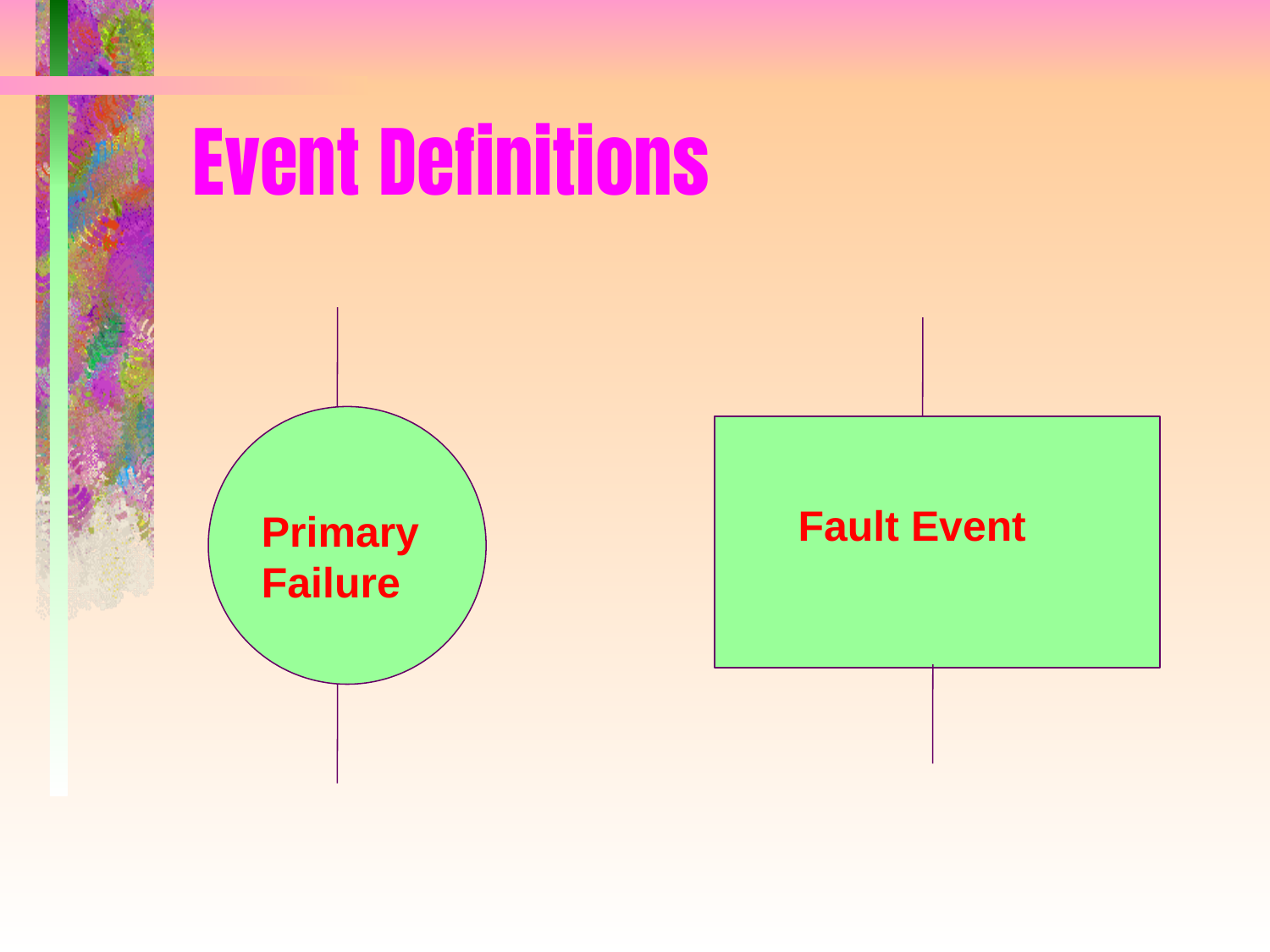

# Event Definitions

Primary Failure

      Fault Event